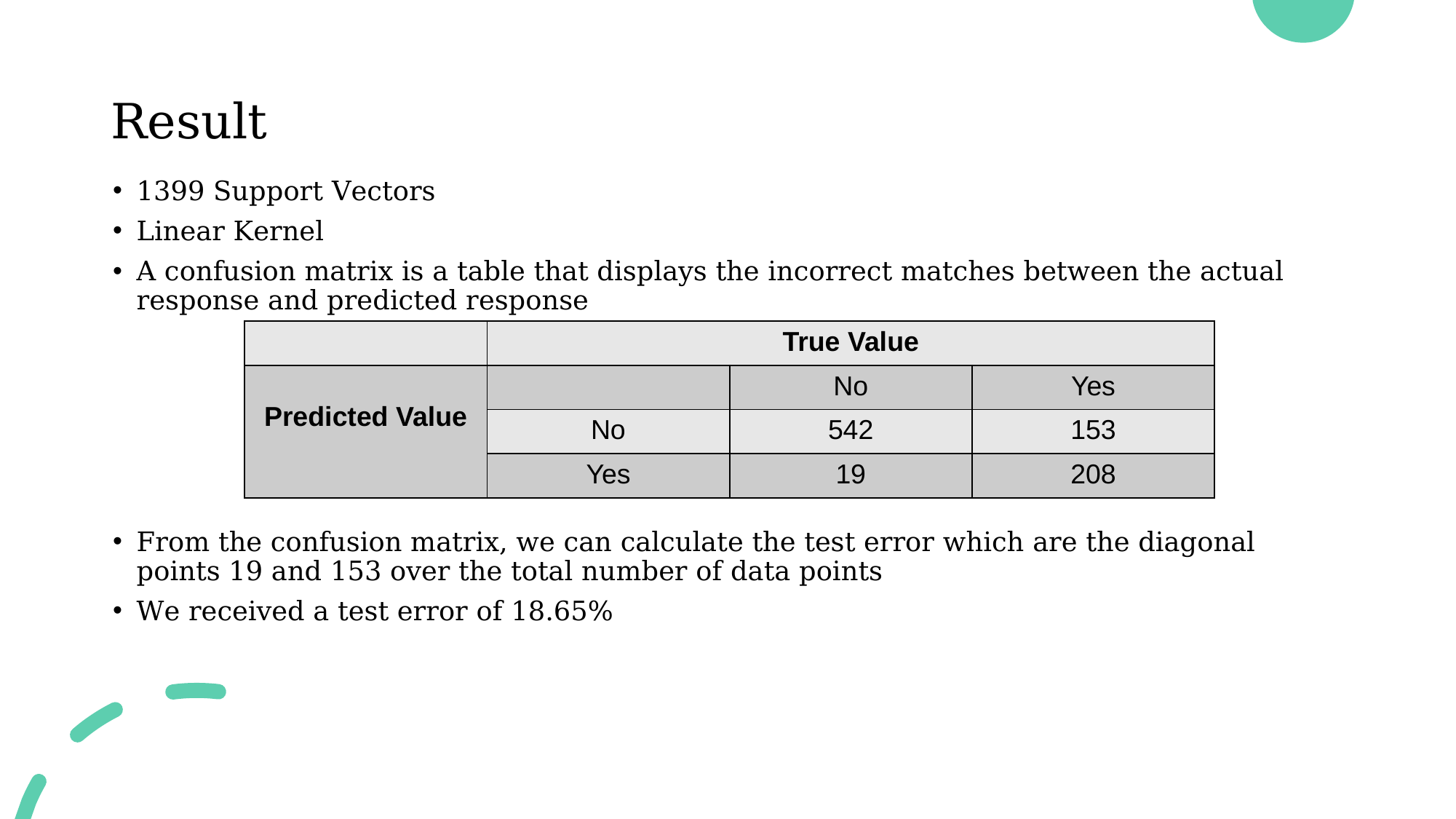

# Result
1399 Support Vectors
Linear Kernel
A confusion matrix is a table that displays the incorrect matches between the actual response and predicted response

From the confusion matrix, we can calculate the test error which are the diagonal points 19 and 153 over the total number of data points
We received a test error of 18.65%

|  | True Value |  |  |
| --- | --- | --- | --- |
| Predicted Value |  | No | Yes |
|  | No | 542 | 153 |
|  | Yes | 19 | 208 |